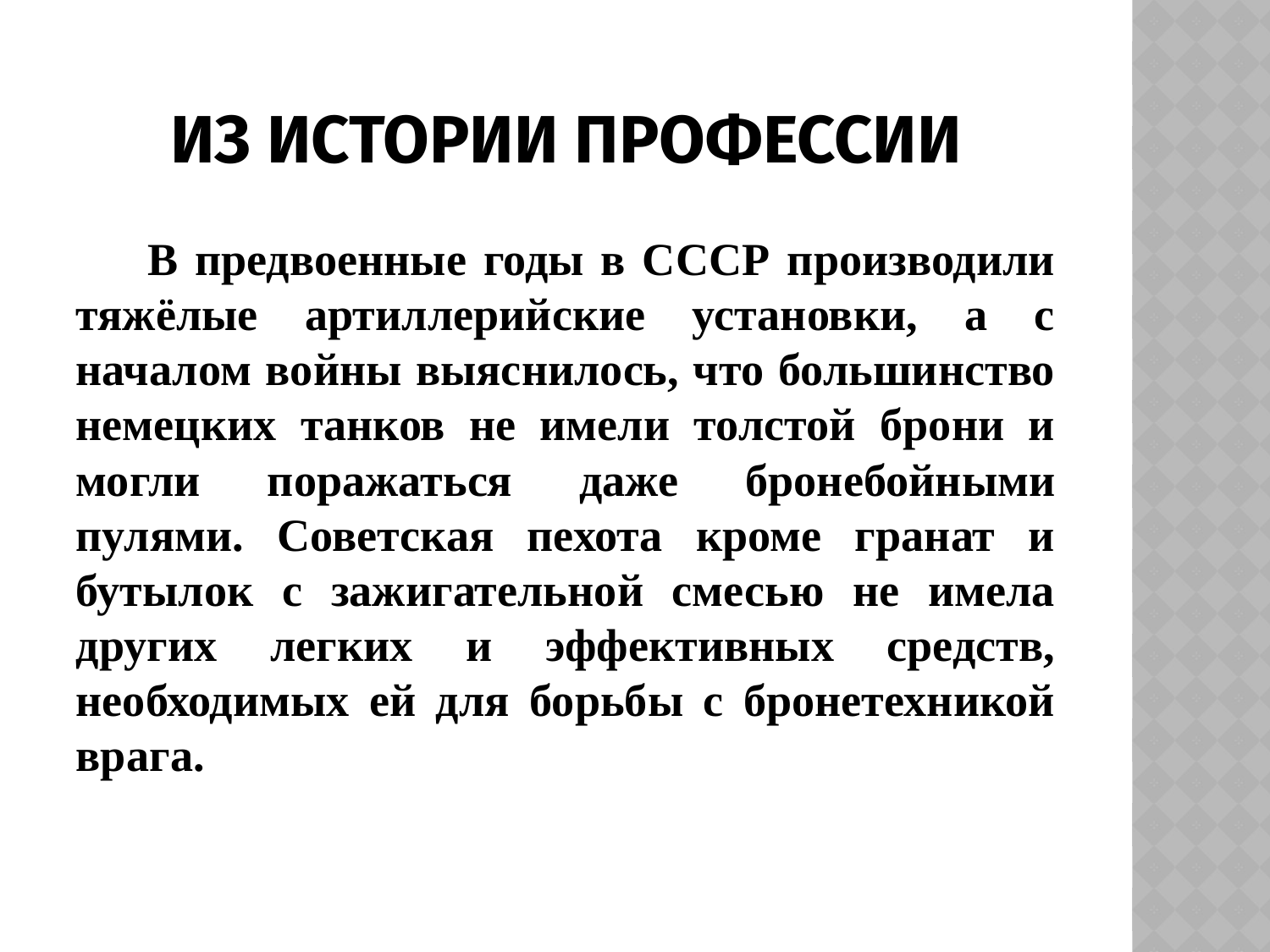

# Из истории профессии
    В предвоенные годы в СССР производили тяжёлые артиллерийские установки, а с началом войны выяснилось, что большинство немецких танков не имели толстой брони и могли поражаться даже бронебойными пулями. Советская пехота кроме гранат и бутылок с зажигательной смесью не имела других легких и эффективных средств, необходимых ей для борьбы с бронетехникой врага.